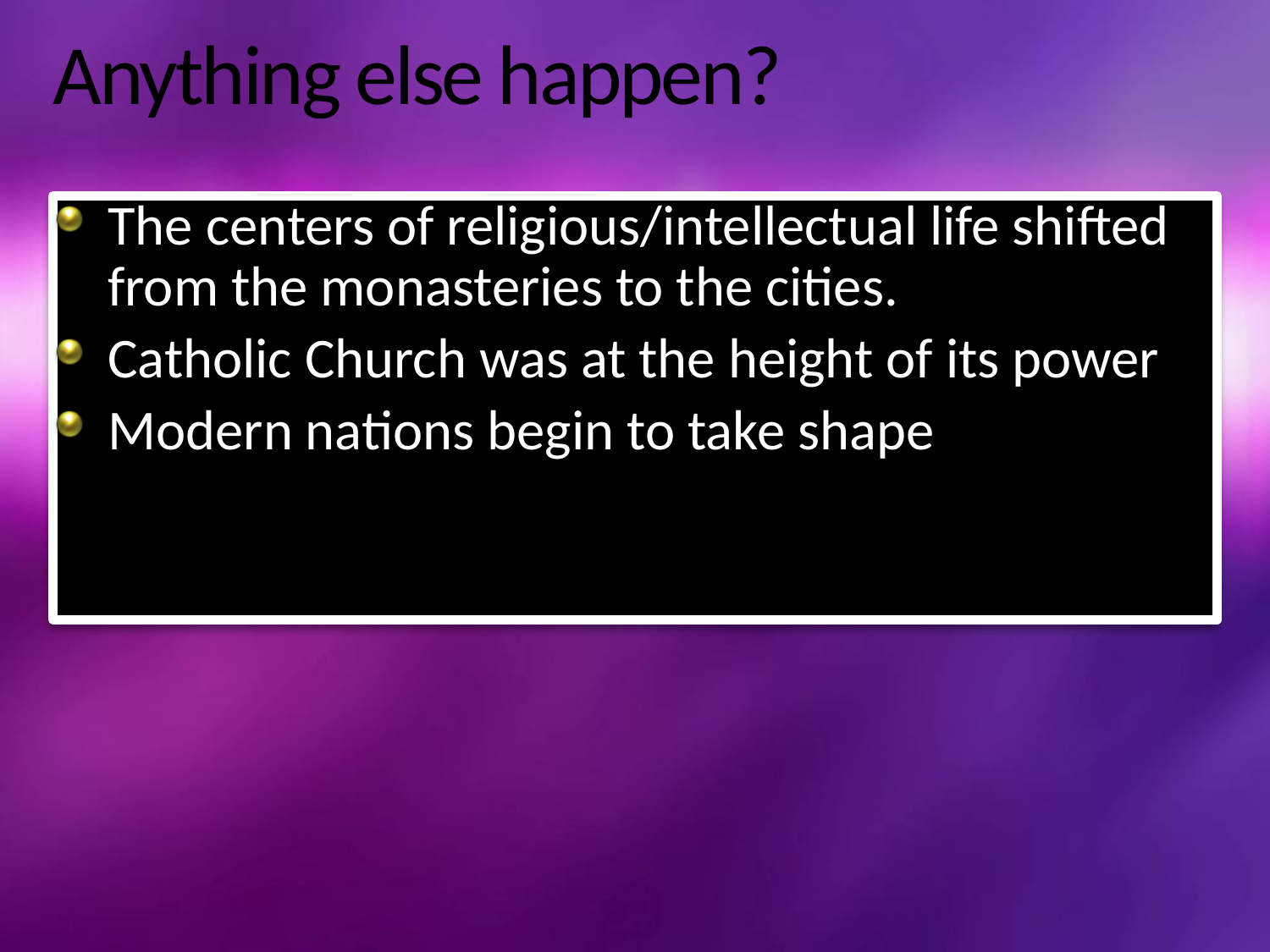

# Anything else happen?
The centers of religious/intellectual life shifted from the monasteries to the cities.
Catholic Church was at the height of its power
Modern nations begin to take shape